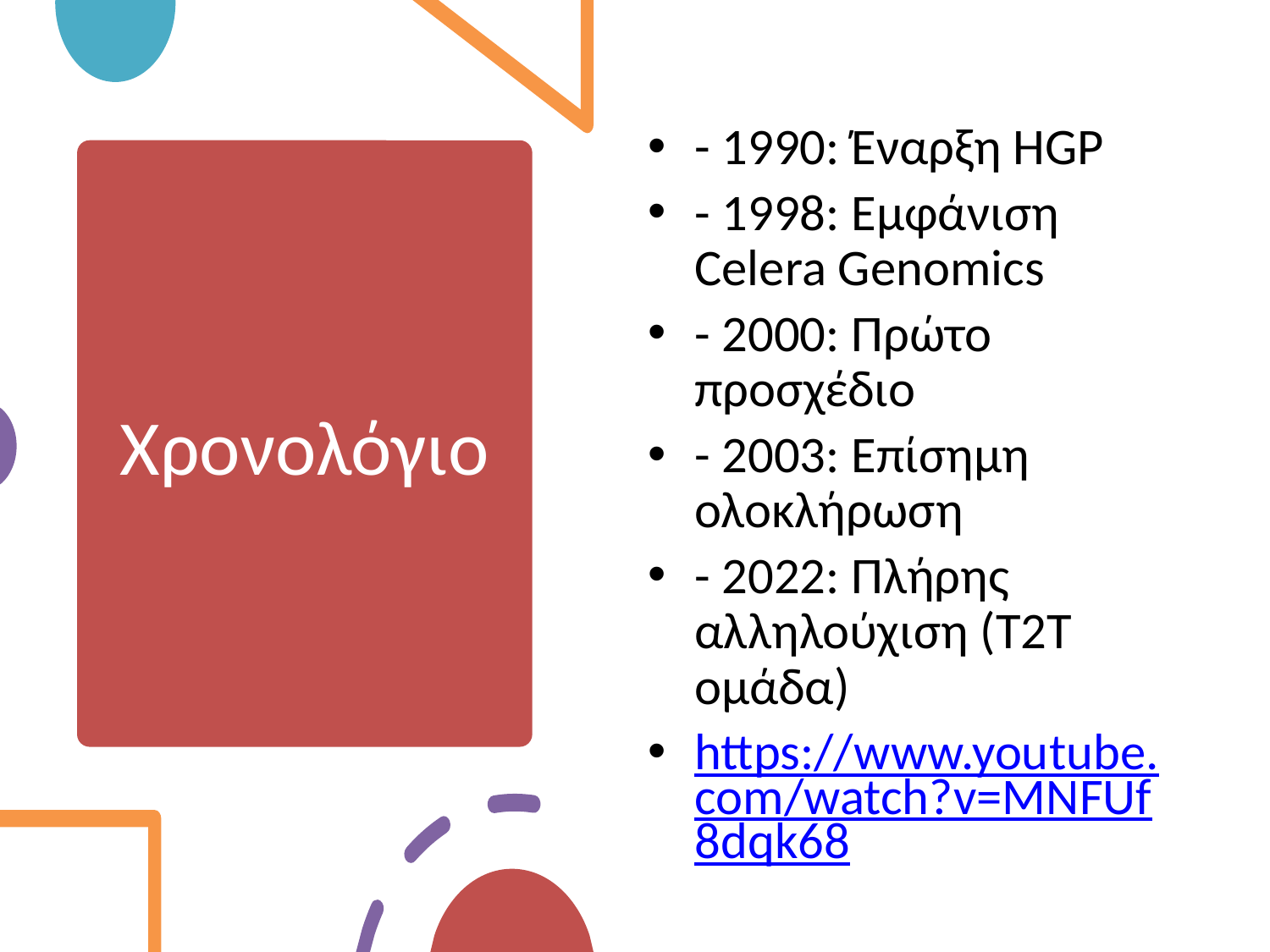

- 1990: Έναρξη HGP
- 1998: Εμφάνιση Celera Genomics
- 2000: Πρώτο προσχέδιο
- 2003: Επίσημη ολοκλήρωση
- 2022: Πλήρης αλληλούχιση (T2T ομάδα)
https://www.youtube.com/watch?v=MNFUf8dqk68

# Χρονολόγιο